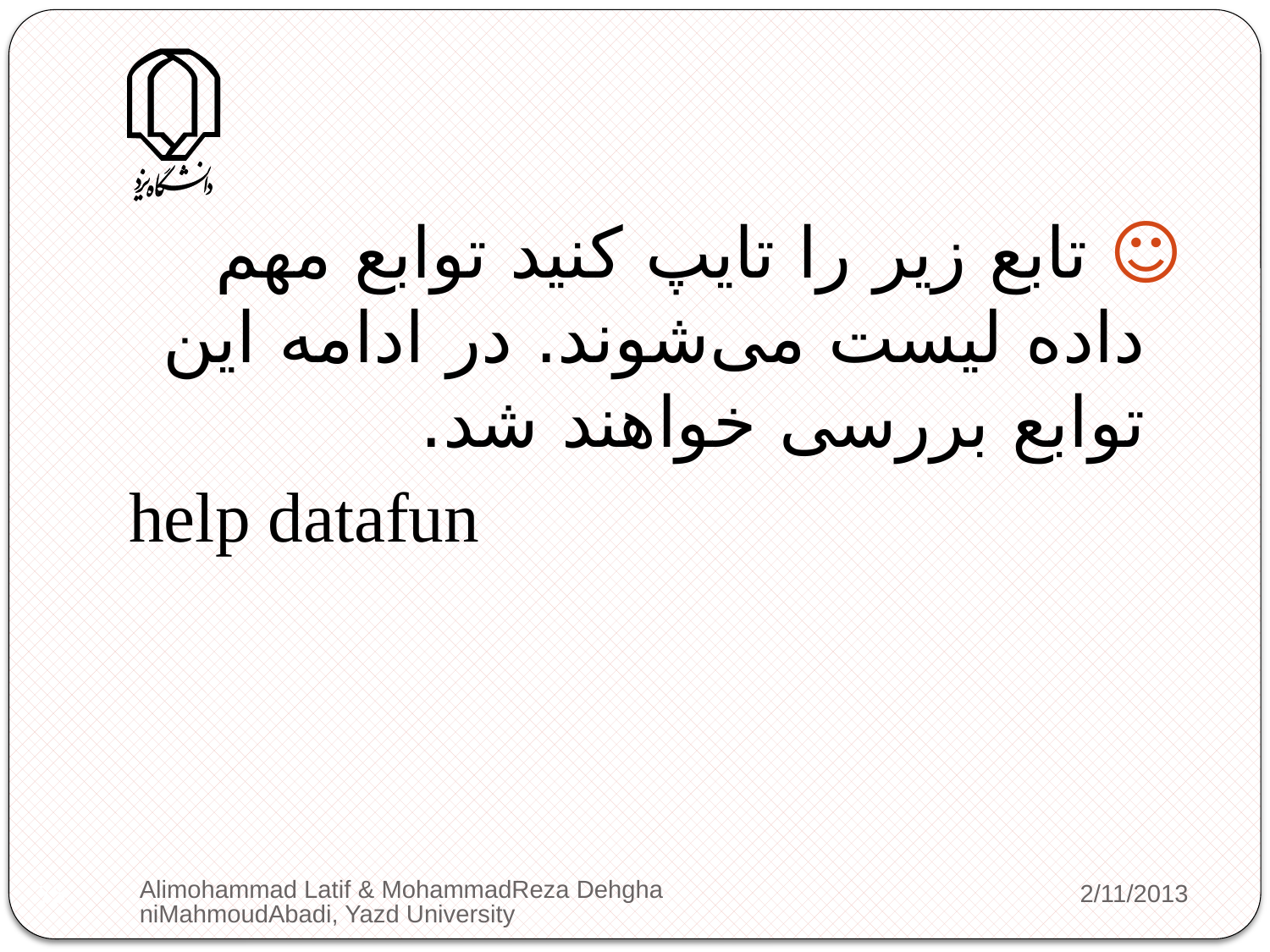

☺ تابع زیر را تایپ کنید توابع مهم داده لیست می‌شوند. در ادامه این توابع بررسی خواهند شد.
help datafun

Alimohammad Latif & MohammadReza DehghaniMahmoudAbadi, Yazd University
2/11/2013
75